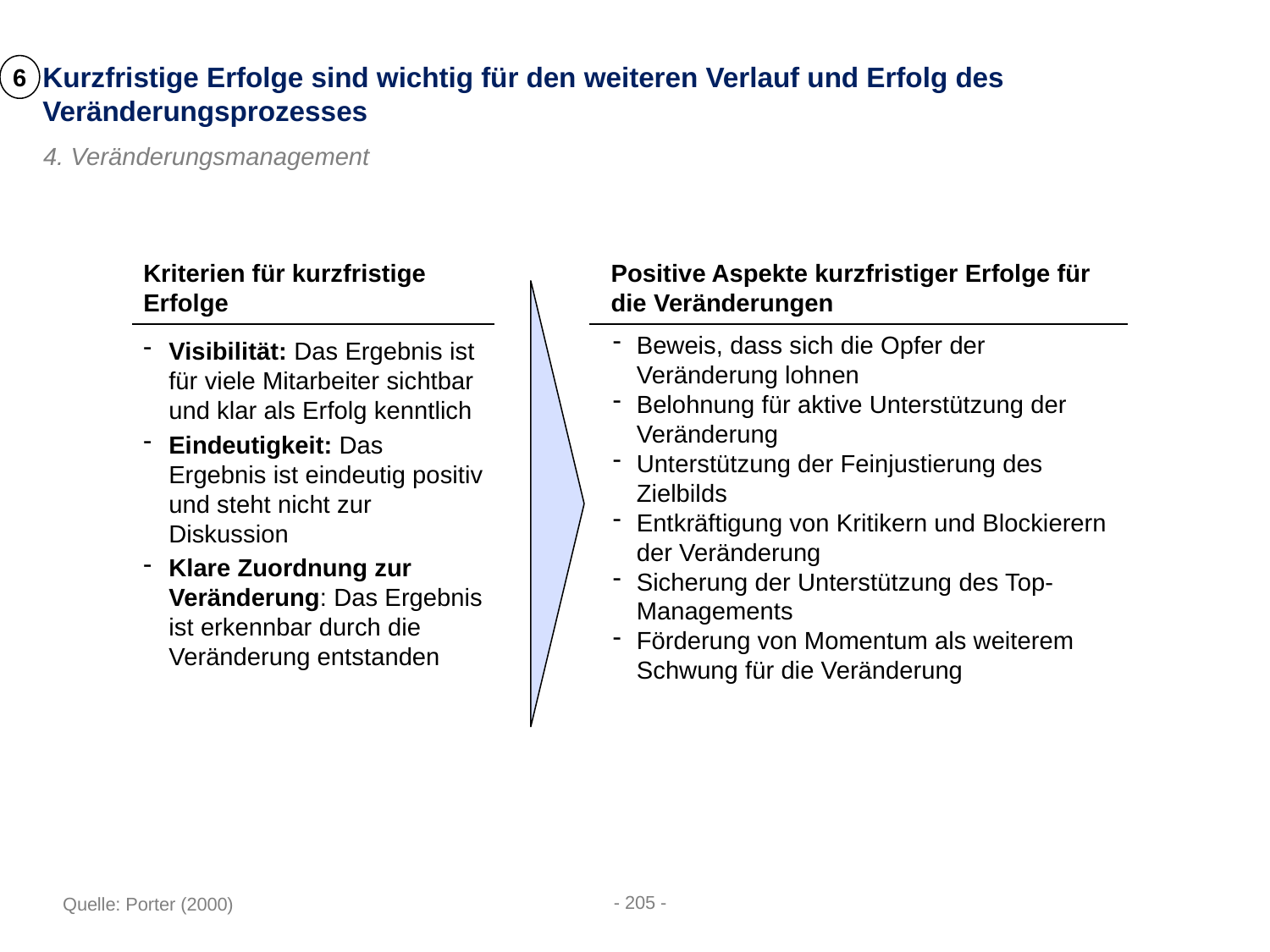

Kurzfristige Erfolge sind wichtig für den weiteren Verlauf und Erfolg des Veränderungsprozesses

6
4. Veränderungsmanagement
Kriterien für kurzfristige Erfolge
Positive Aspekte kurzfristiger Erfolge für die Veränderungen
Beweis, dass sich die Opfer der Veränderung lohnen
Belohnung für aktive Unterstützung der Veränderung
Unterstützung der Feinjustierung des Zielbilds
Entkräftigung von Kritikern und Blockierern der Veränderung
Sicherung der Unterstützung des Top-Managements
Förderung von Momentum als weiterem Schwung für die Veränderung
Visibilität: Das Ergebnis ist für viele Mitarbeiter sichtbar und klar als Erfolg kenntlich
Eindeutigkeit: Das Ergebnis ist eindeutig positiv und steht nicht zur Diskussion
Klare Zuordnung zur Veränderung: Das Ergebnis ist erkennbar durch die Veränderung entstanden

- 205 -
Quelle: Porter (2000)